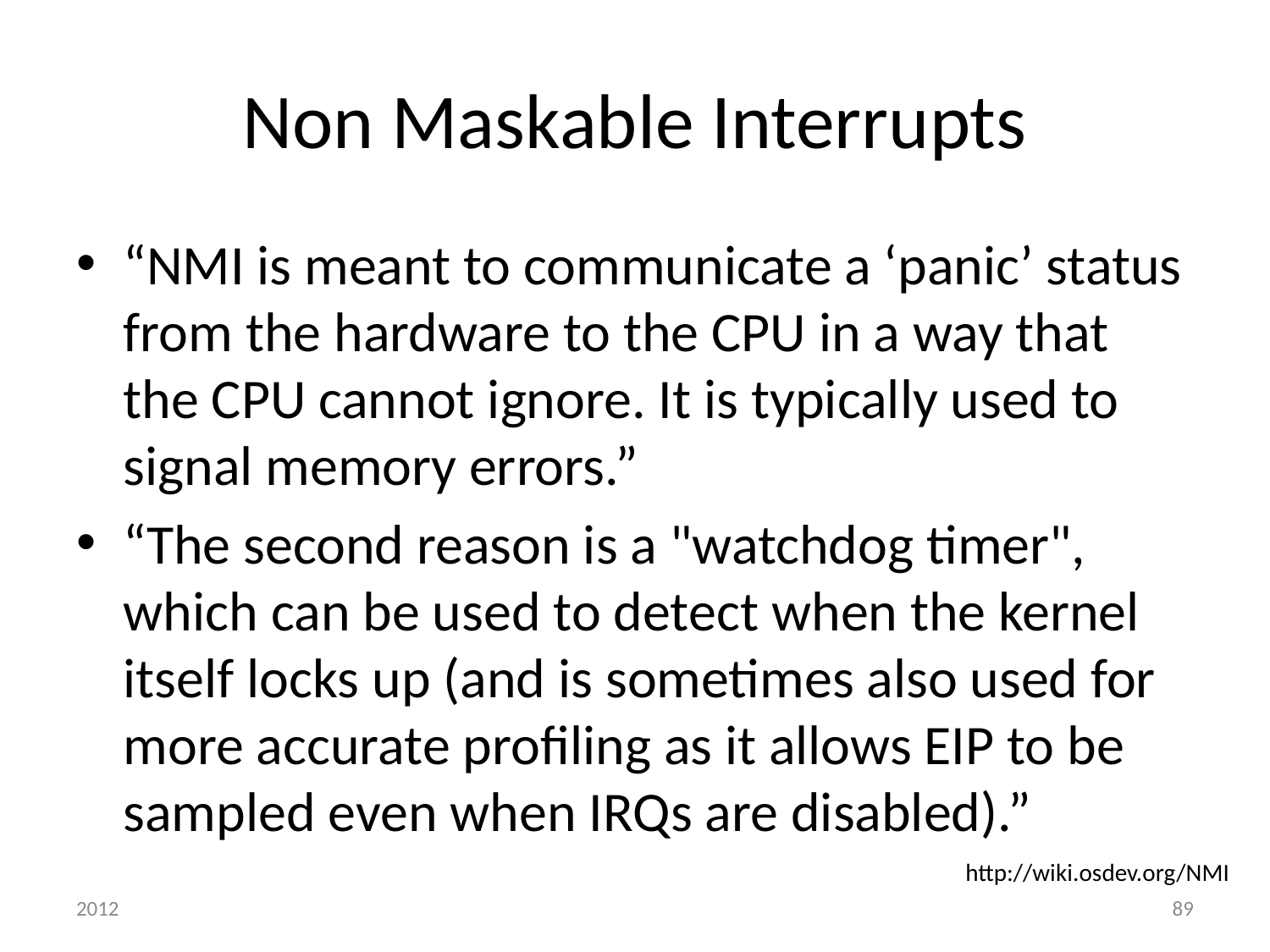

# Non Maskable Interrupts
“NMI is meant to communicate a ‘panic’ status from the hardware to the CPU in a way that the CPU cannot ignore. It is typically used to signal memory errors.”
“The second reason is a "watchdog timer", which can be used to detect when the kernel itself locks up (and is sometimes also used for more accurate profiling as it allows EIP to be sampled even when IRQs are disabled).”
http://wiki.osdev.org/NMI
2012

89